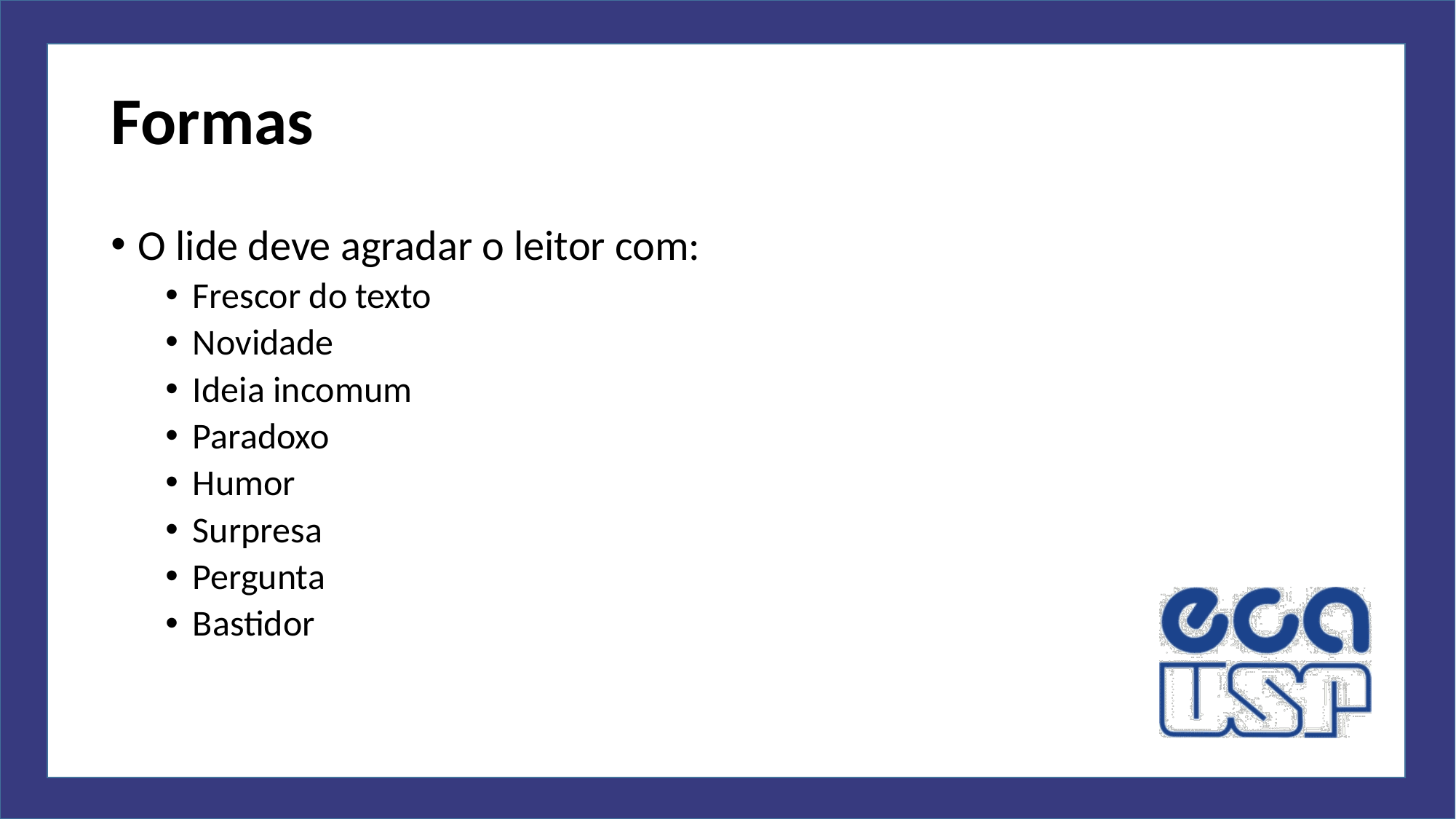

# Formas
O lide deve agradar o leitor com:
Frescor do texto
Novidade
Ideia incomum
Paradoxo
Humor
Surpresa
Pergunta
Bastidor